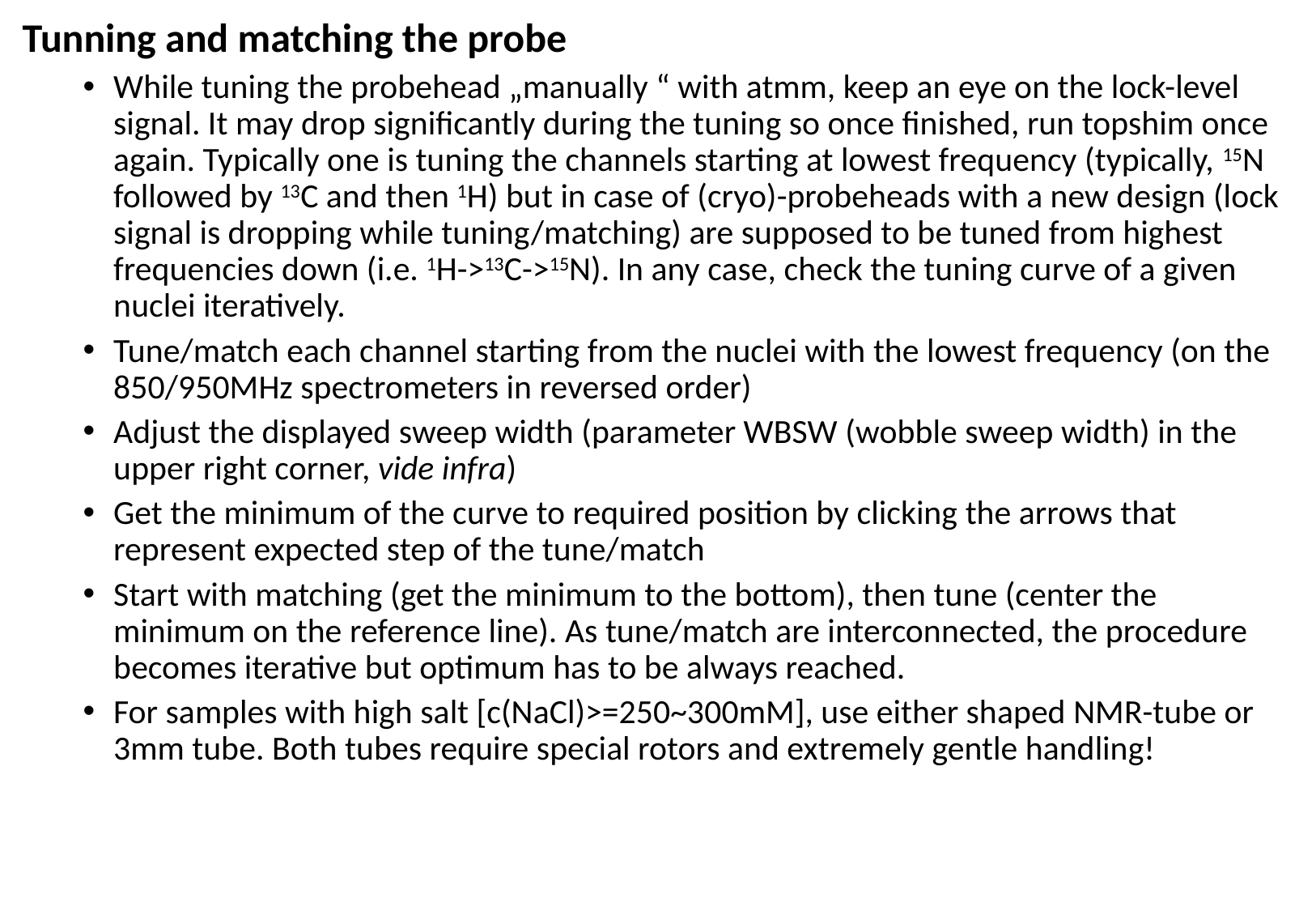

Tunning and matching the probe
While tuning the probehead „manually “ with atmm, keep an eye on the lock-level signal. It may drop significantly during the tuning so once finished, run topshim once again. Typically one is tuning the channels starting at lowest frequency (typically, 15N followed by 13C and then 1H) but in case of (cryo)-probeheads with a new design (lock signal is dropping while tuning/matching) are supposed to be tuned from highest frequencies down (i.e. 1H->13C->15N). In any case, check the tuning curve of a given nuclei iteratively.
Tune/match each channel starting from the nuclei with the lowest frequency (on the 850/950MHz spectrometers in reversed order)
Adjust the displayed sweep width (parameter WBSW (wobble sweep width) in the upper right corner, vide infra)
Get the minimum of the curve to required position by clicking the arrows that represent expected step of the tune/match
Start with matching (get the minimum to the bottom), then tune (center the minimum on the reference line). As tune/match are interconnected, the procedure becomes iterative but optimum has to be always reached.
For samples with high salt [c(NaCl)>=250~300mM], use either shaped NMR-tube or 3mm tube. Both tubes require special rotors and extremely gentle handling!